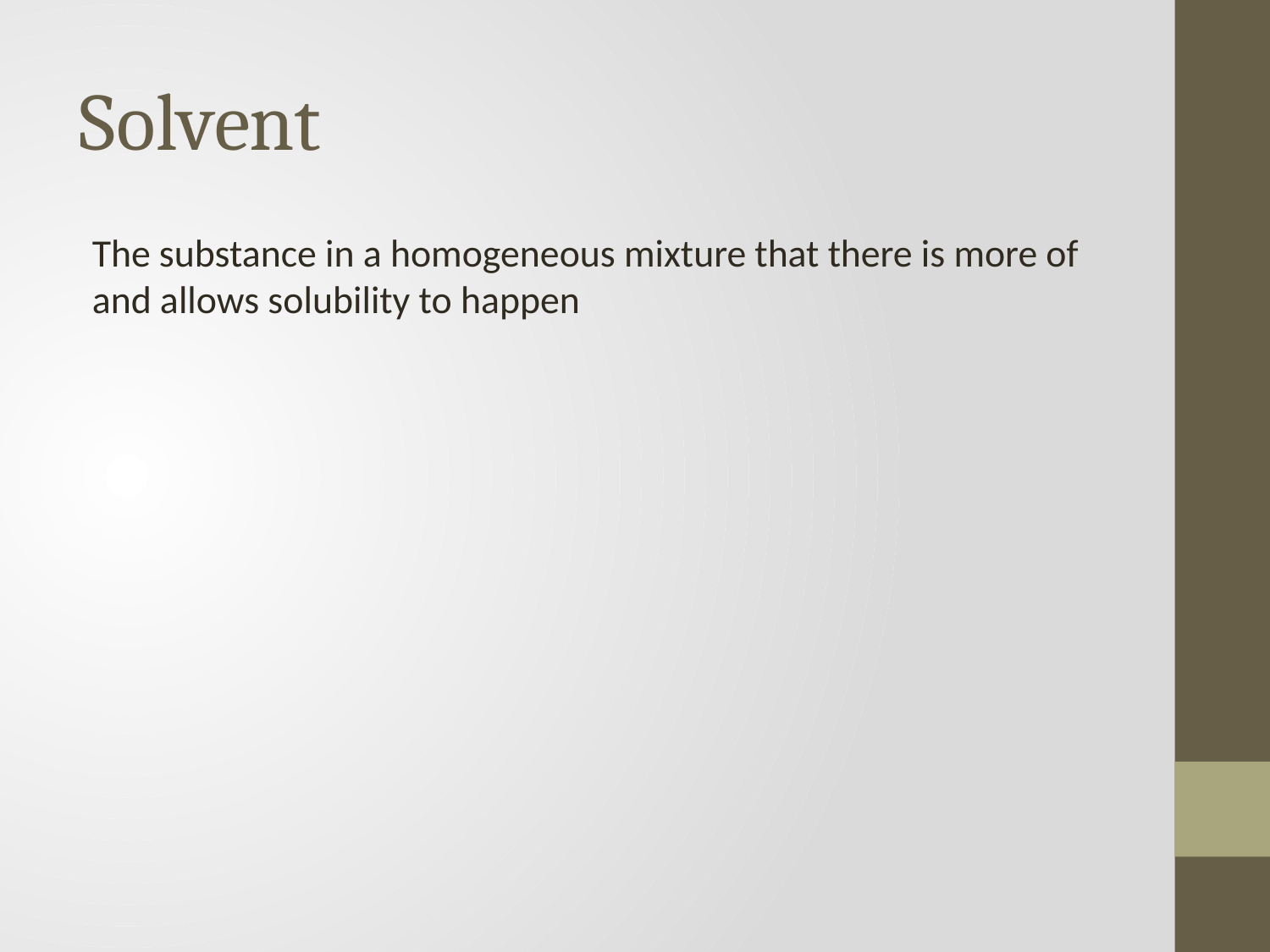

# Solvent
The substance in a homogeneous mixture that there is more of and allows solubility to happen